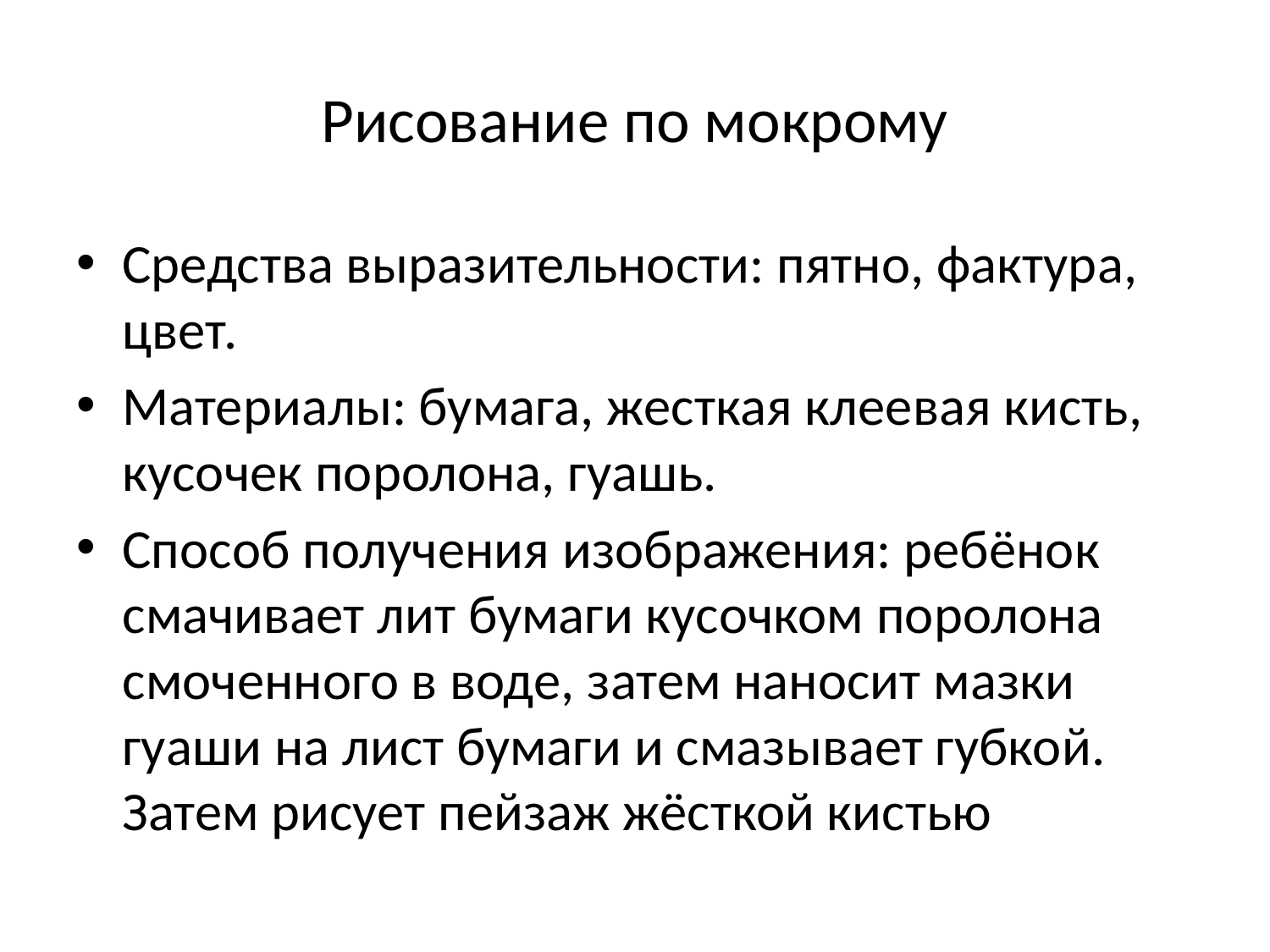

# Рисование по мокрому
Средства выразительности: пятно, фактура, цвет.
Материалы: бумага, жесткая клеевая кисть, кусочек поролона, гуашь.
Способ получения изображения: ребёнок смачивает лит бумаги кусочком поролона смоченного в воде, затем наносит мазки гуаши на лист бумаги и смазывает губкой. Затем рисует пейзаж жёсткой кистью